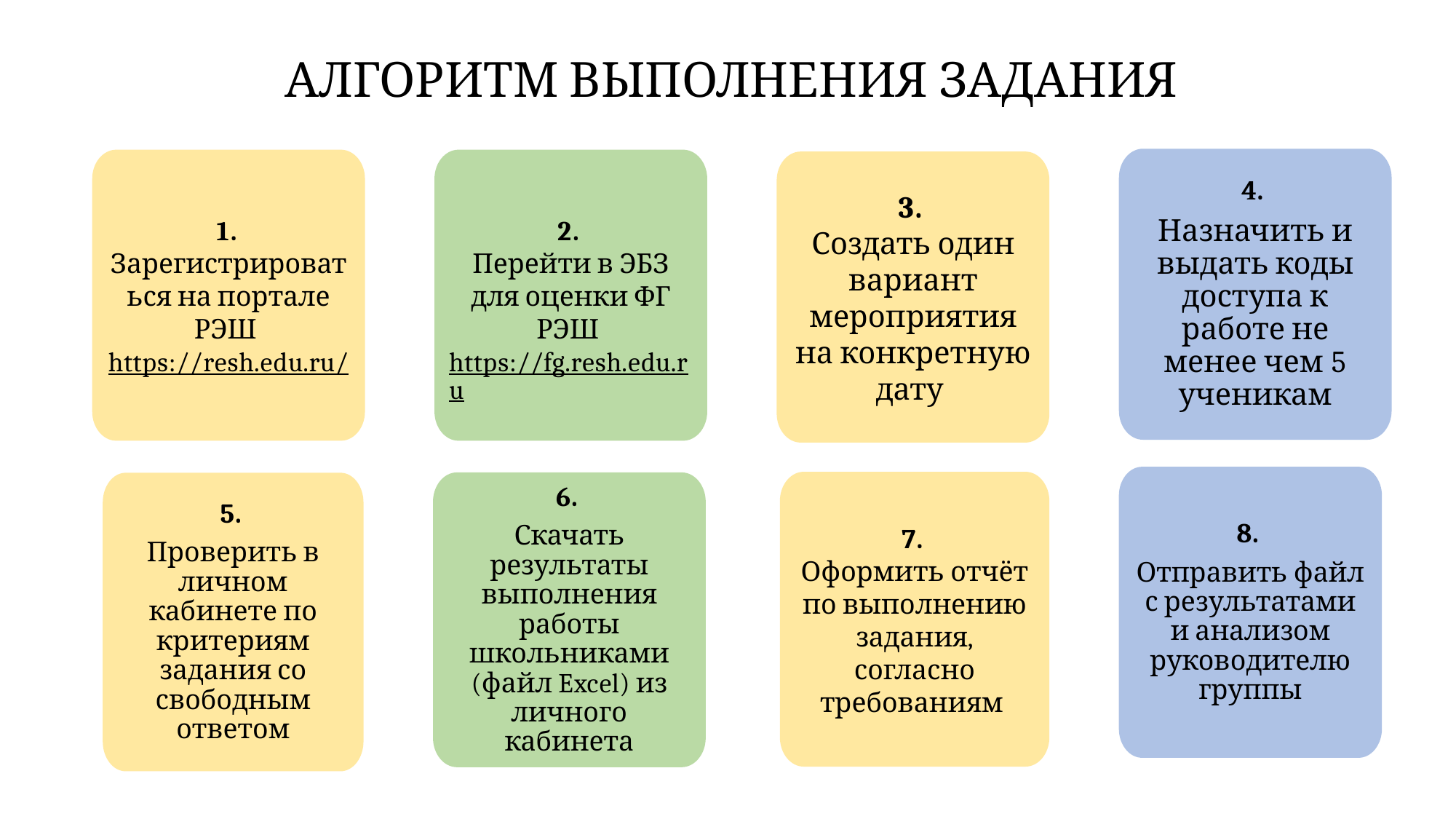

АЛГОРИТМ ВЫПОЛНЕНИЯ ЗАДАНИЯ
4.
Назначить и выдать коды доступа к работе не менее чем 5 ученикам
1.
Зарегистрироваться на портале РЭШ https://resh.edu.ru/
2.
Перейти в ЭБЗ для оценки ФГ РЭШ https://fg.resh.edu.ru
3.
Создать один вариант мероприятия на конкретную дату

8.
Отправить файл с результатами и анализом руководителю группы
7.
Оформить отчёт по выполнению задания, согласно требованиям
6.
Скачать результаты выполнения работы школьниками (файл Excel) из личного кабинета
5.
Проверить в личном кабинете по критериям задания со свободным ответом